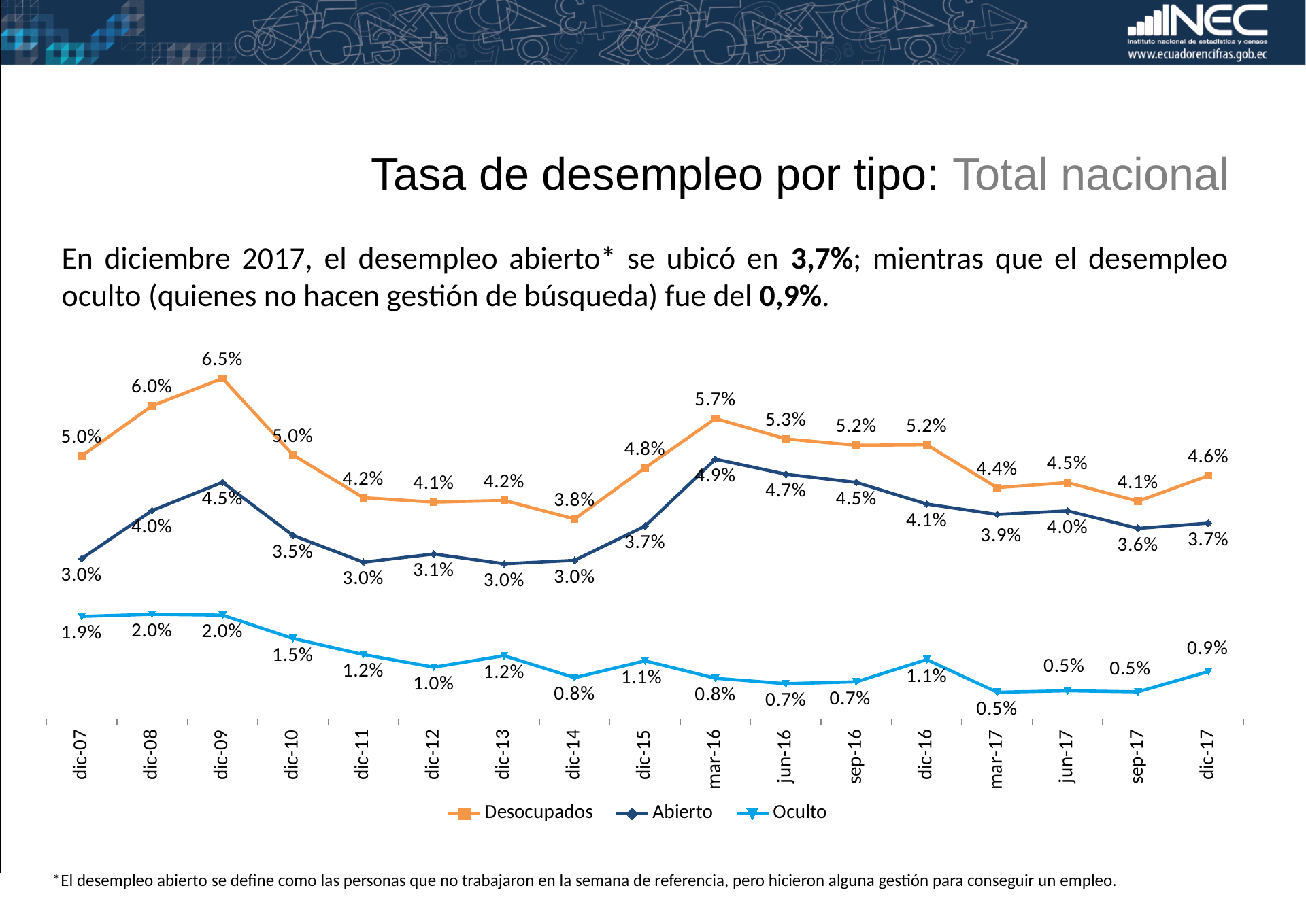

Tasa de desempleo por tipo: Total nacional
En diciembre 2017, el desempleo abierto* se ubicó en 3,7%; mientras que el desempleo oculto (quienes no hacen gestión de búsqueda) fue del 0,9%.

### Chart

| Category | Desocupados | Abierto | Oculto |
|---|---|---|---|
| dic-07 | 0.04998354623257007 | 0.03049620449728809 | 0.01948734173528196 |
| dic-08 | 0.05951462985805065 | 0.039609669736008345 | 0.019904960122042185 |
| dic-09 | 0.06471309972361915 | 0.04498282600424453 | 0.01973027371937462 |
| dic-10 | 0.05018858040999952 | 0.03488877131138949 | 0.01529980909861016 |
| dic-11 | 0.04205459726820242 | 0.02980699275897702 | 0.012247604509225497 |
| dic-12 | 0.04121225168155644 | 0.031363260623460745 | 0.009848991058095785 |
| dic-13 | 0.041528208882605826 | 0.029501953327907282 | 0.01202625555469847 |
| dic-14 | 0.0380030569926883 | 0.030153681801379437 | 0.007849375191308784 |
| dic-15 | 0.047728349052495476 | 0.036665724678661436 | 0.011062624373833777 |
| mar-16 | 0.057111401509944246 | 0.04937236206755181 | 0.007739039442392455 |
| jun-16 | 0.05322822974002963 | 0.046514412694797044 | 0.006713817045232479 |
| sep-16 | 0.05202493756674234 | 0.04495435718982501 | 0.007070580376917292 |
| dic-16 | 0.052126029462724904 | 0.0408408308874823 | 0.011285198575242662 |
| mar-17 | 0.04396300907777253 | 0.03887536316796335 | 0.0050876459098091135 |
| jun-17 | 0.04492183861637964 | 0.03955136263866335 | 0.005370475977716234 |
| sep-17 | 0.041385564117553474 | 0.0362211034307392 | 0.0051644606868143025 |
| dic-17 | 0.046236508443700634 | 0.03721923081322691 | 0.009017277630473795 |
*El desempleo abierto se define como las personas que no trabajaron en la semana de referencia, pero hicieron alguna gestión para conseguir un empleo.